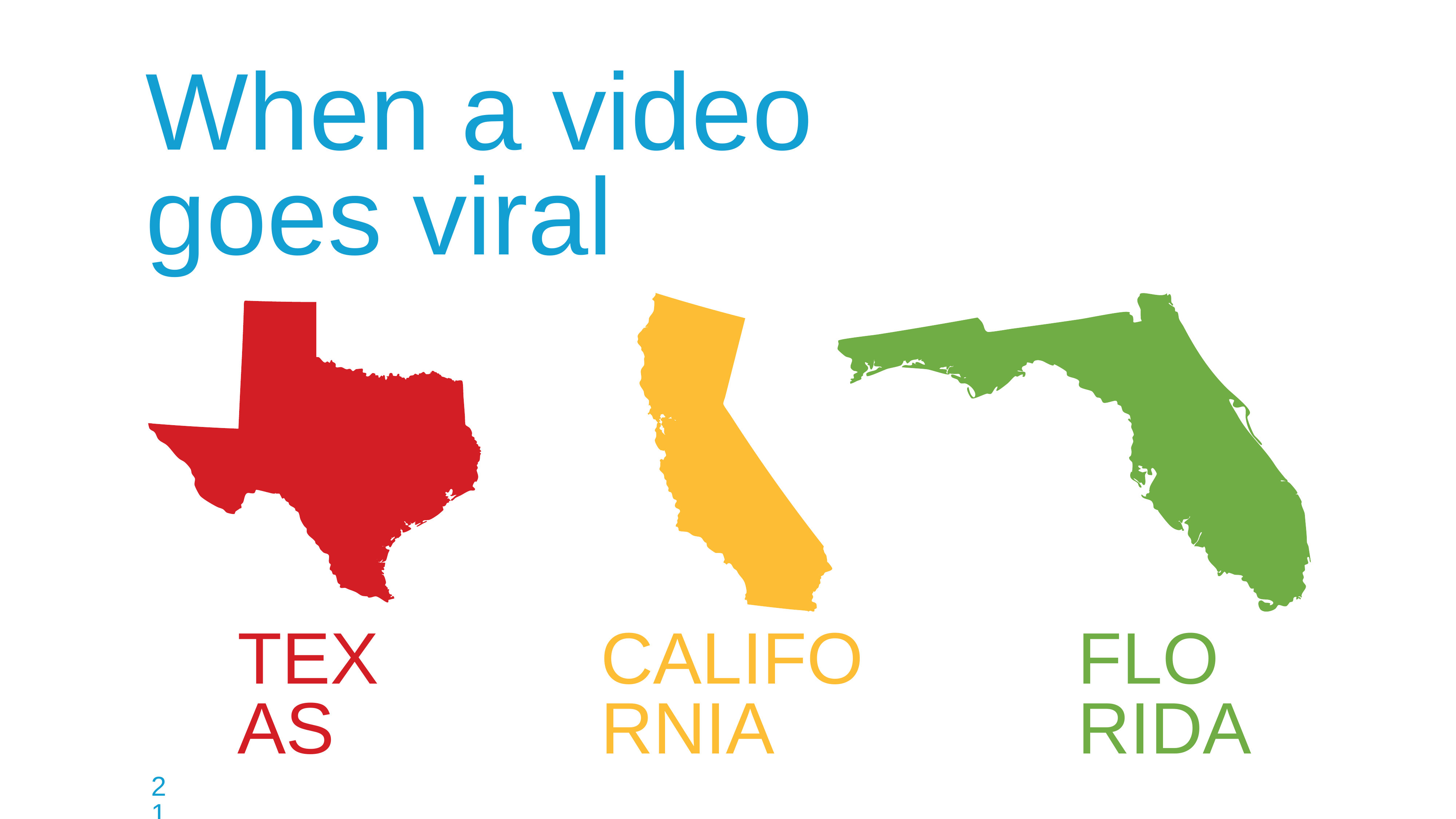

When a video goes viral

TEXAS
CALIFORNIA
FLORIDA
21